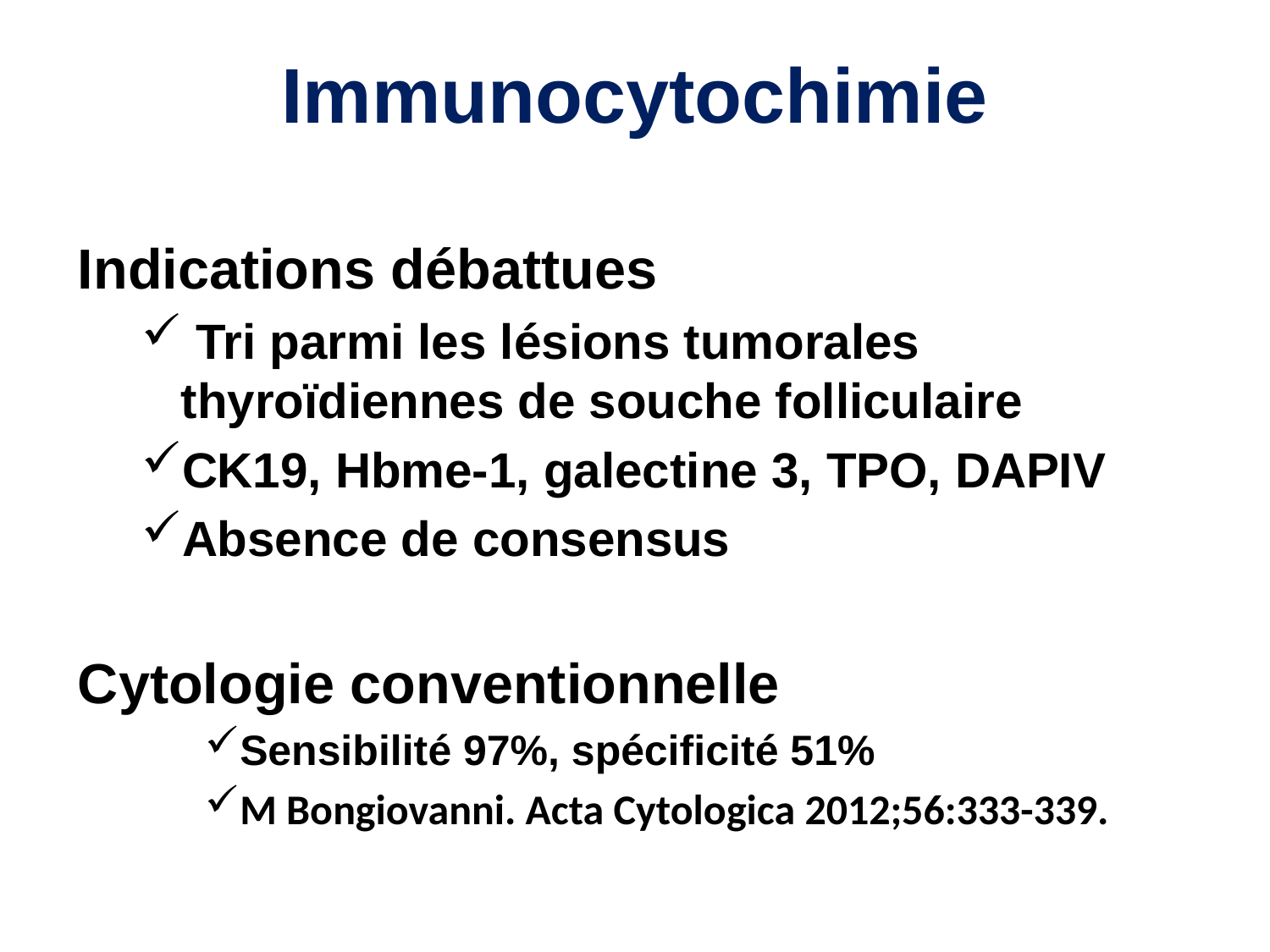

# Immunocytochimie
Indications débattues
 Tri parmi les lésions tumorales thyroïdiennes de souche folliculaire
CK19, Hbme-1, galectine 3, TPO, DAPIV
Absence de consensus

Cytologie conventionnelle
Sensibilité 97%, spécificité 51%
M Bongiovanni. Acta Cytologica 2012;56:333-339.